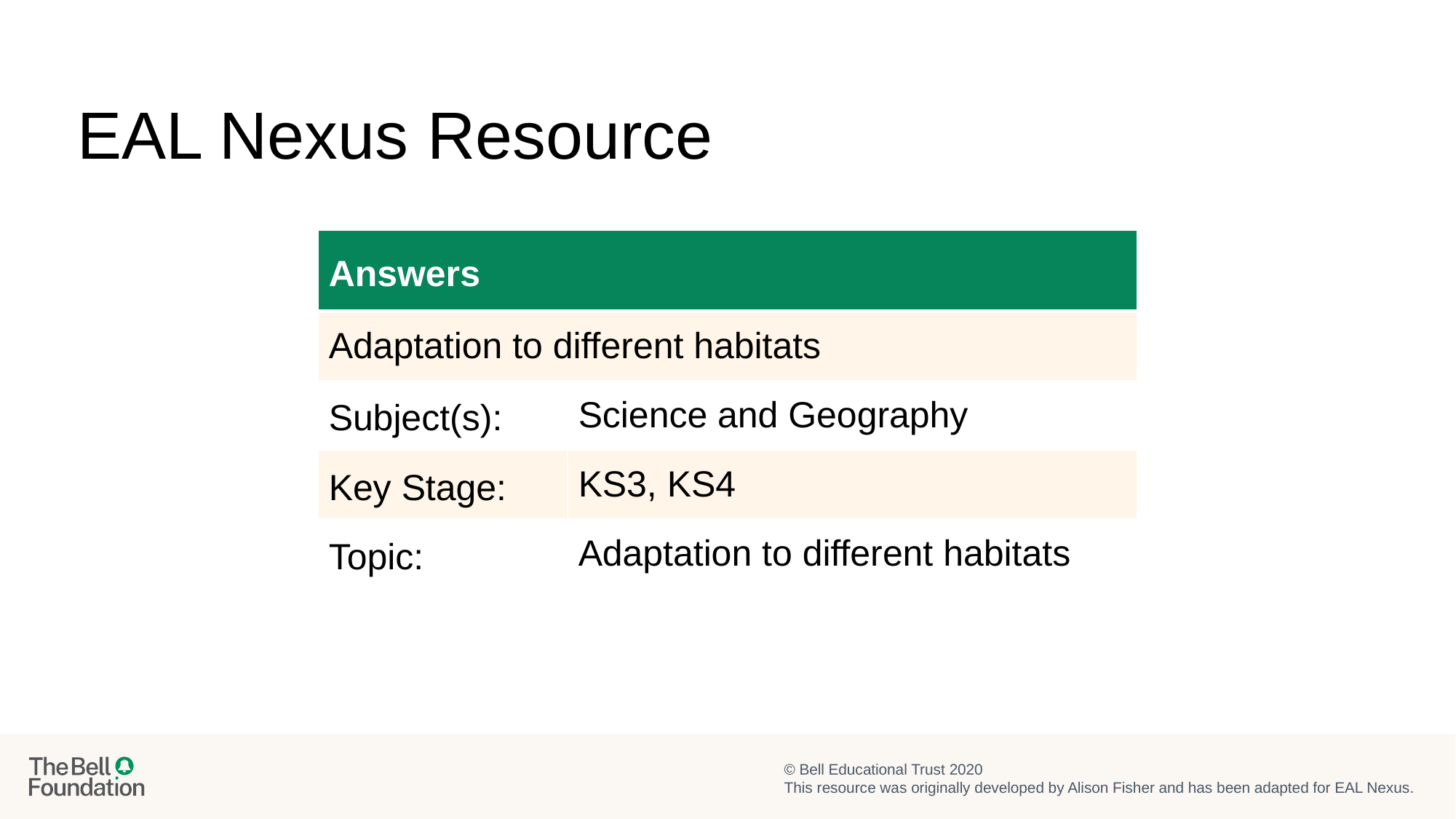

EAL Nexus Resource
| Answers |  |
| --- | --- |
| Adaptation to different habitats |  |
| Subject(s): | Science and Geography |
| Key Stage: | KS3, KS4 |
| Topic: | Adaptation to different habitats |
© Bell Educational Trust 2020
This resource was originally developed by Alison Fisher and has been adapted for EAL Nexus.